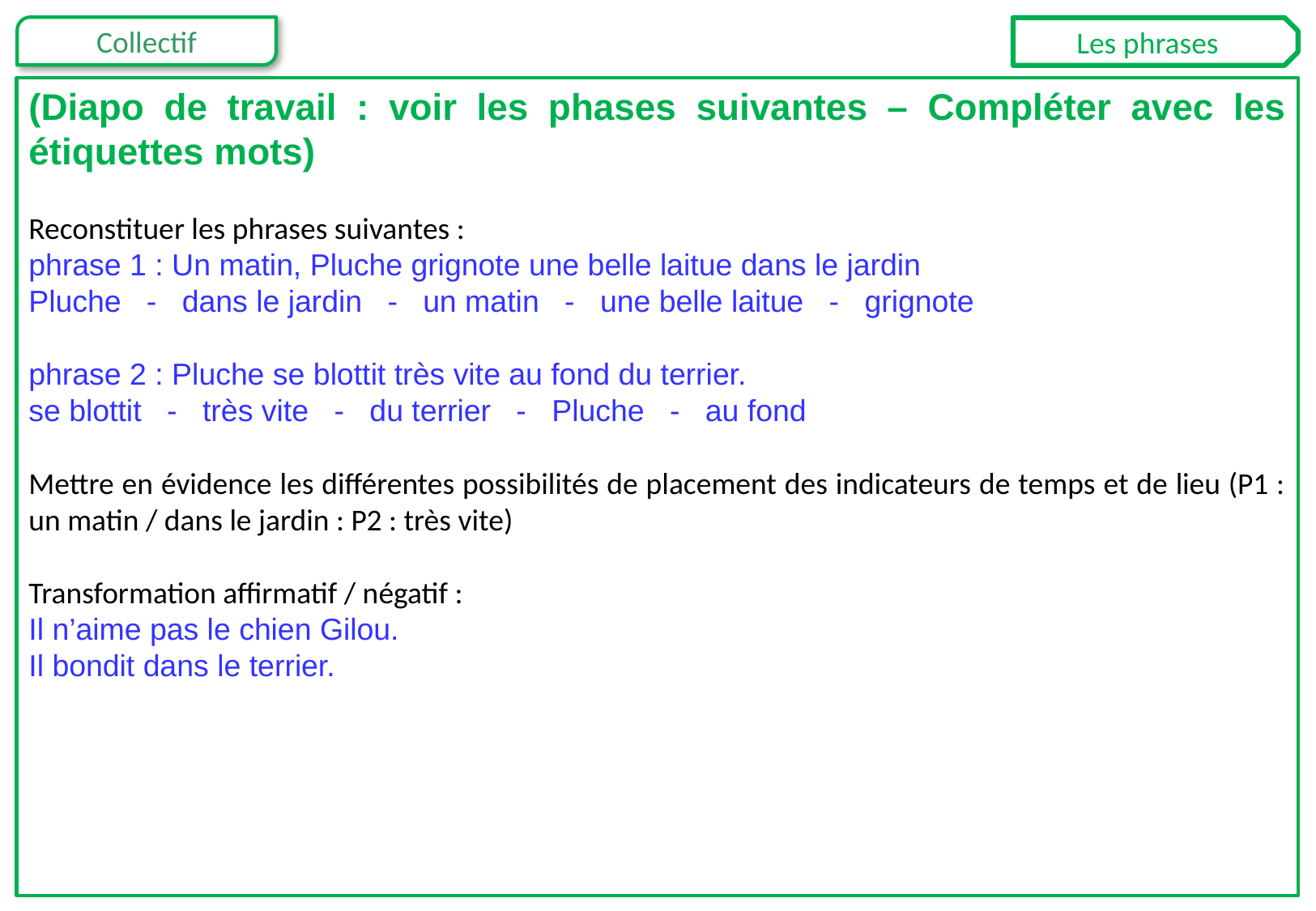

Les phrases
(Diapo de travail : voir les phases suivantes – Compléter avec les étiquettes mots)

Reconstituer les phrases suivantes :
phrase 1 : Un matin, Pluche grignote une belle laitue dans le jardin
Pluche   -   dans le jardin   -   un matin   -   une belle laitue   -   grignote

phrase 2 : Pluche se blottit très vite au fond du terrier.
se blottit   -   très vite   -   du terrier   -   Pluche   -   au fond

Mettre en évidence les différentes possibilités de placement des indicateurs de temps et de lieu (P1 : un matin / dans le jardin : P2 : très vite)

Transformation affirmatif / négatif :
Il n’aime pas le chien Gilou.
Il bondit dans le terrier.